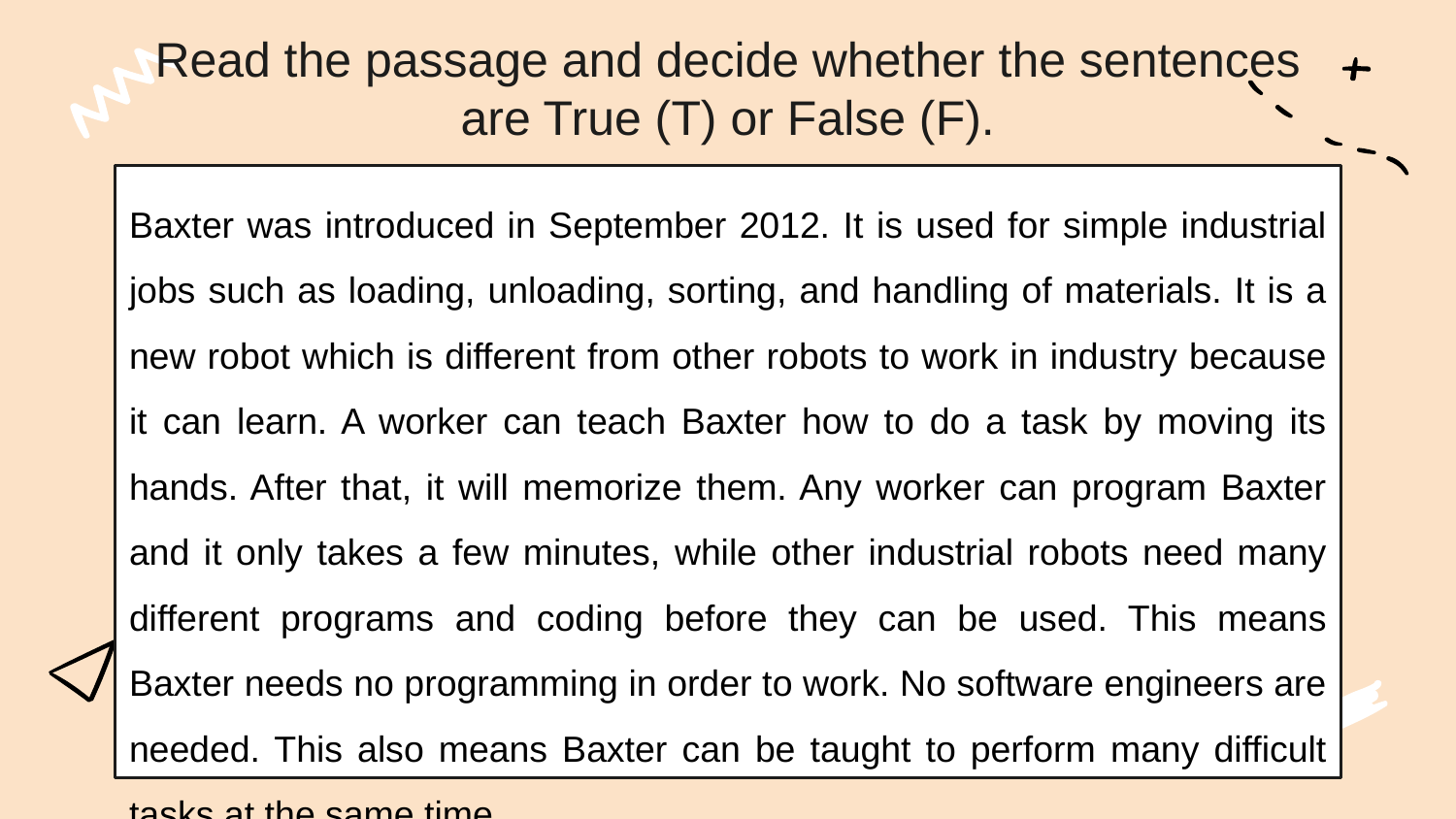

# Read the passage and decide whether the sentences are True (T) or False (F).

Baxter was introduced in September 2012. It is used for simple industrial jobs such as loading, unloading, sorting, and handling of materials. It is a new robot which is different from other robots to work in industry because it can learn. A worker can teach Baxter how to do a task by moving its hands. After that, it will memorize them. Any worker can program Baxter and it only takes a few minutes, while other industrial robots need many different programs and coding before they can be used. This means Baxter needs no programming in order to work. No software engineers are needed. This also means Baxter can be taught to perform many difficult tasks at the same time.